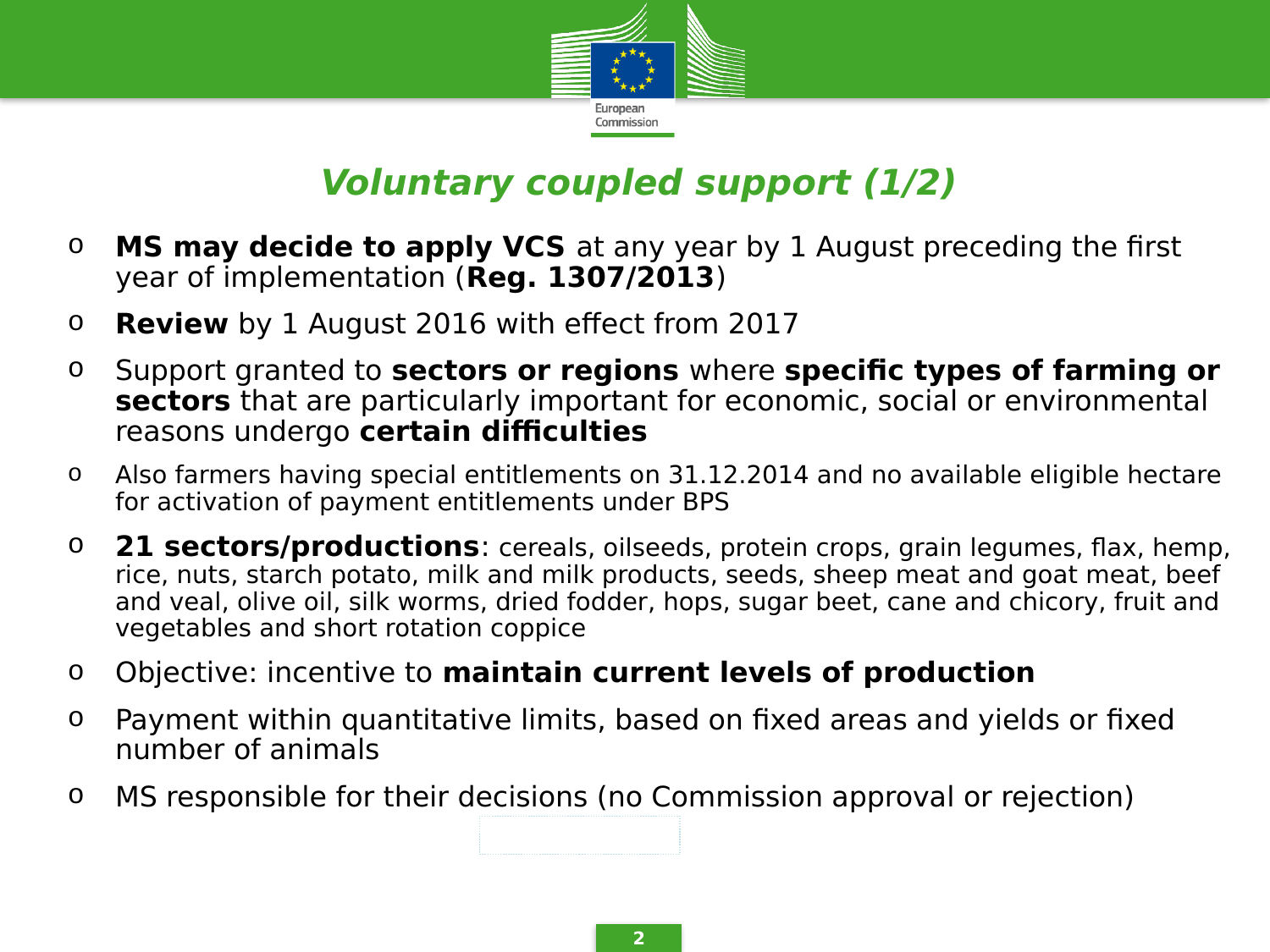

# Voluntary coupled support (1/2)
MS may decide to apply VCS at any year by 1 August preceding the first year of implementation (Reg. 1307/2013)
Review by 1 August 2016 with effect from 2017
Support granted to sectors or regions where specific types of farming or sectors that are particularly important for economic, social or environmental reasons undergo certain difficulties
Also farmers having special entitlements on 31.12.2014 and no available eligible hectare for activation of payment entitlements under BPS
21 sectors/productions: cereals, oilseeds, protein crops, grain legumes, flax, hemp, rice, nuts, starch potato, milk and milk products, seeds, sheep meat and goat meat, beef and veal, olive oil, silk worms, dried fodder, hops, sugar beet, cane and chicory, fruit and vegetables and short rotation coppice
Objective: incentive to maintain current levels of production
Payment within quantitative limits, based on fixed areas and yields or fixed number of animals
MS responsible for their decisions (no Commission approval or rejection)

2